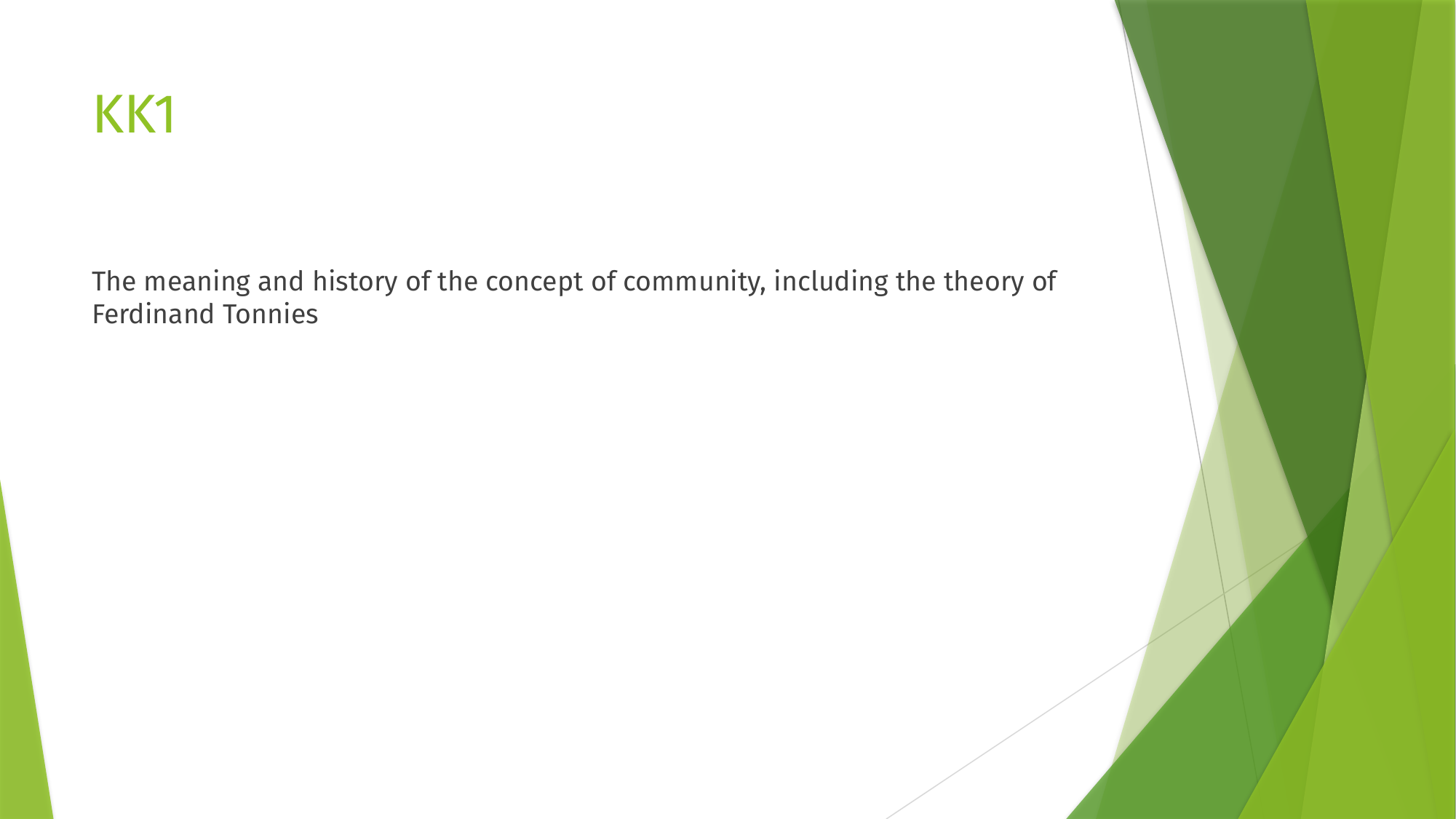

# KK1
The meaning and history of the concept of community, including the theory of Ferdinand Tonnies